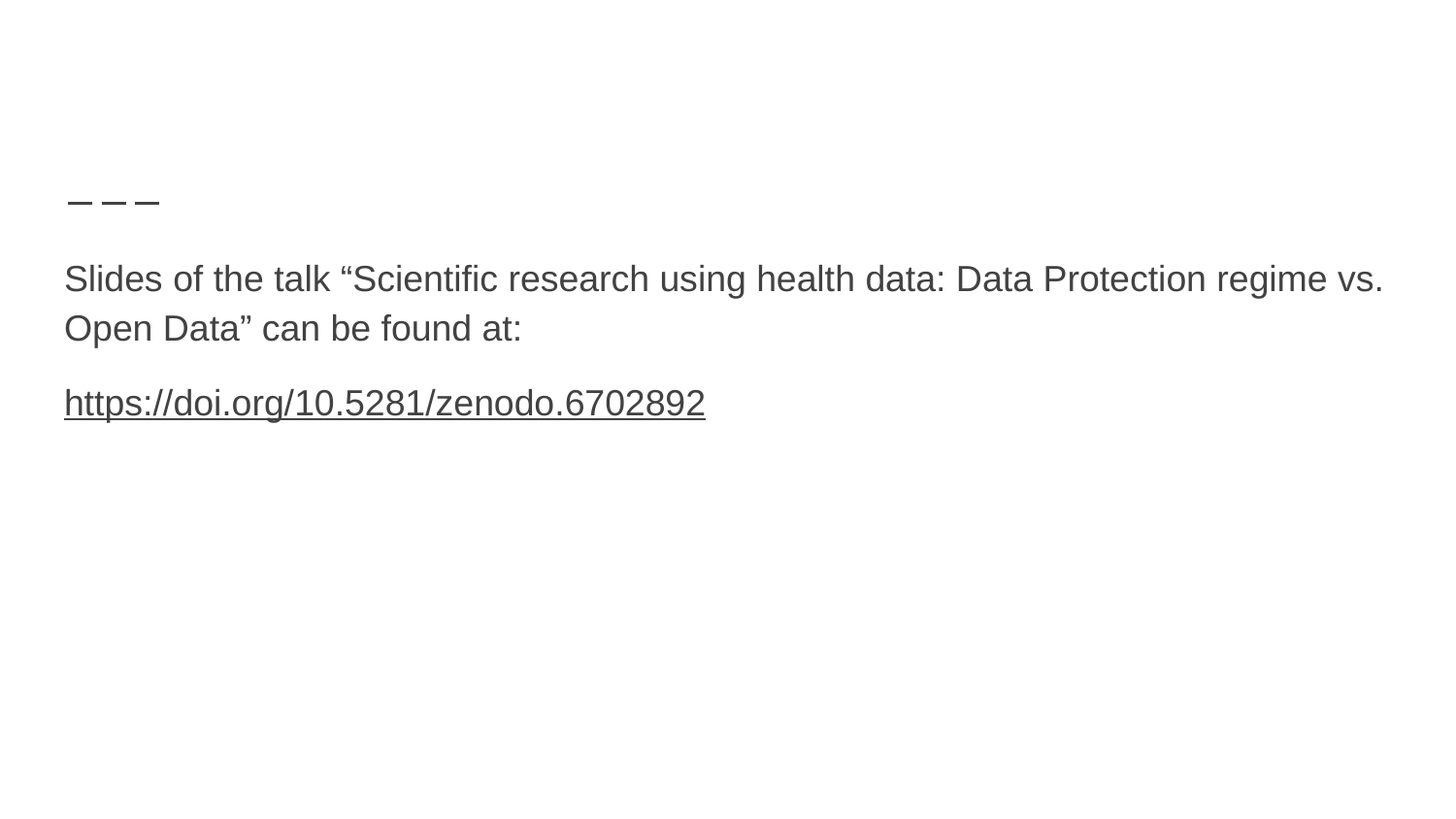

Slides of the talk “Scientific research using health data: Data Protection regime vs. Open Data” can be found at:
https://doi.org/10.5281/zenodo.6702892